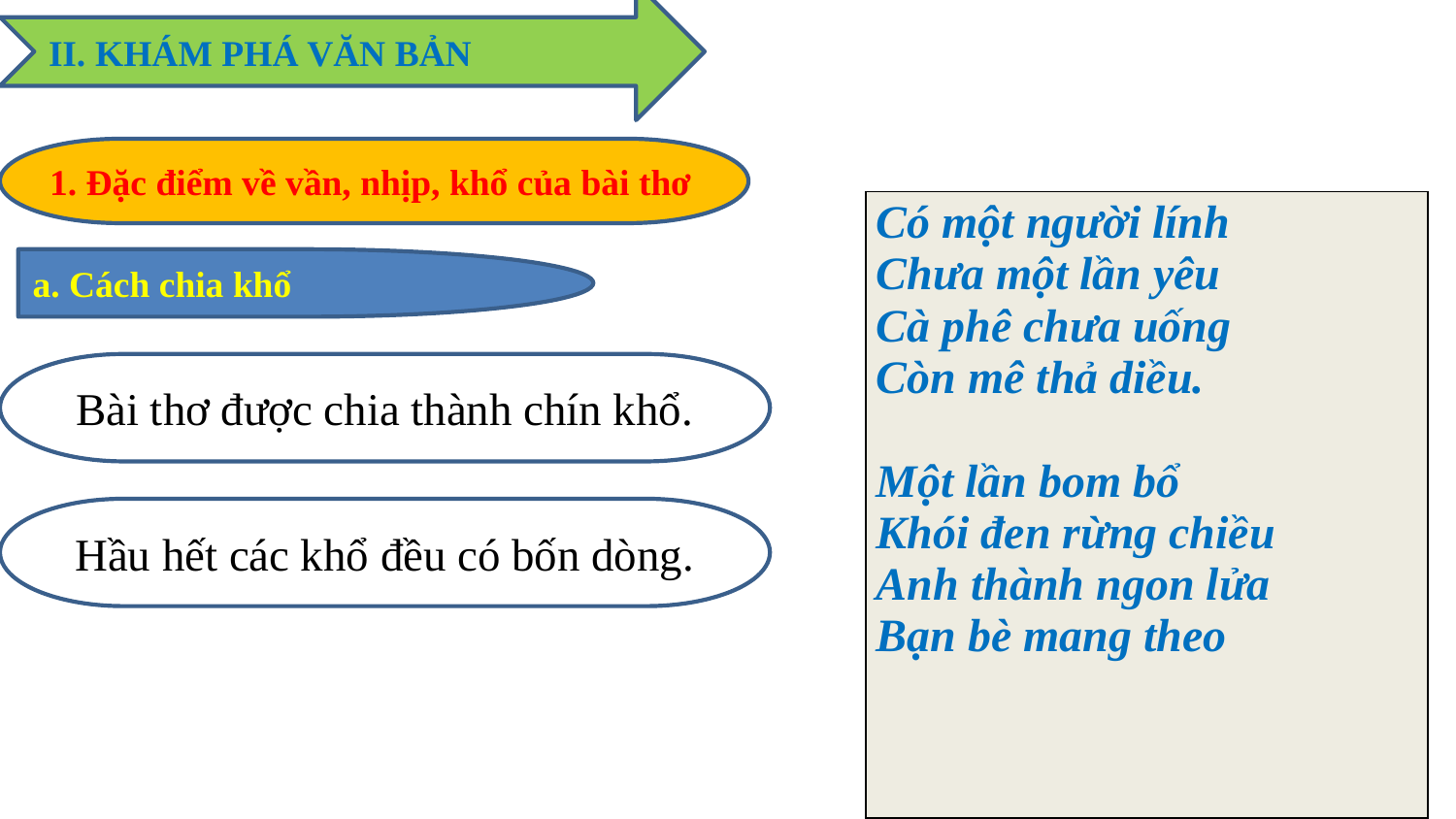

II. KHÁM PHÁ VĂN BẢN
1. Đặc điểm về vần, nhịp, khổ của bài thơ
| Có một người lính Chưa một lần yêu Cà phê chưa uống Còn mê thả diều. Một lần bom bổ Khói đen rừng chiều Anh thành ngon lửa Bạn bè mang theo |
| --- |
a. Cách chia khổ
Bài thơ được chia thành chín khổ.
Hầu hết các khổ đều có bốn dòng.